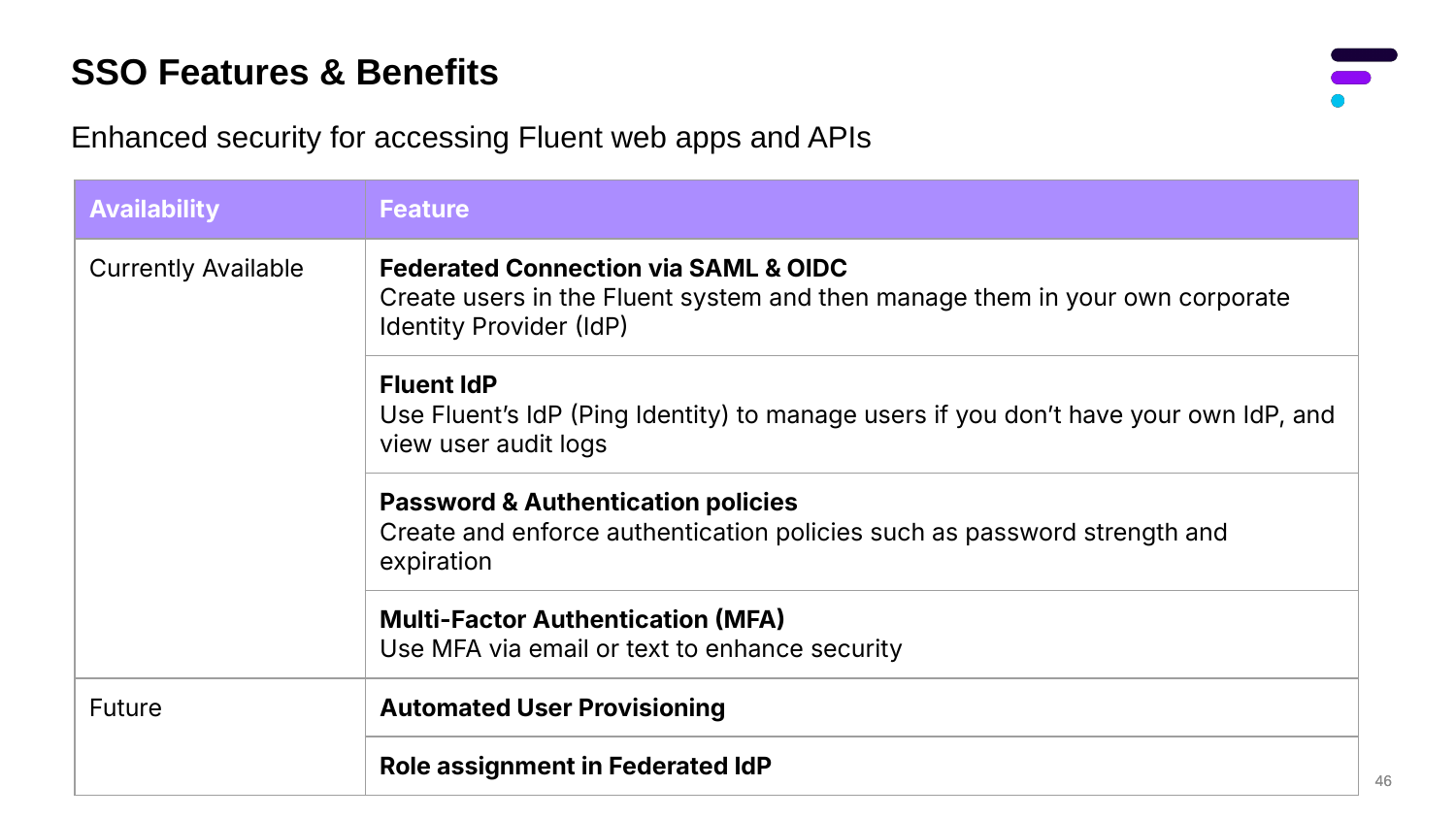

# SSO Features & Benefits
Enhanced security for accessing Fluent web apps and APIs
| Availability | Feature |
| --- | --- |
| Currently Available | Federated Connection via SAML & OIDC Create users in the Fluent system and then manage them in your own corporate Identity Provider (IdP) |
|  | Fluent IdP Use Fluent’s IdP (Ping Identity) to manage users if you don’t have your own IdP, and view user audit logs |
|  | Password & Authentication policies Create and enforce authentication policies such as password strength and expiration |
|  | Multi-Factor Authentication (MFA) Use MFA via email or text to enhance security |
| Future | Automated User Provisioning |
|  | Role assignment in Federated IdP |